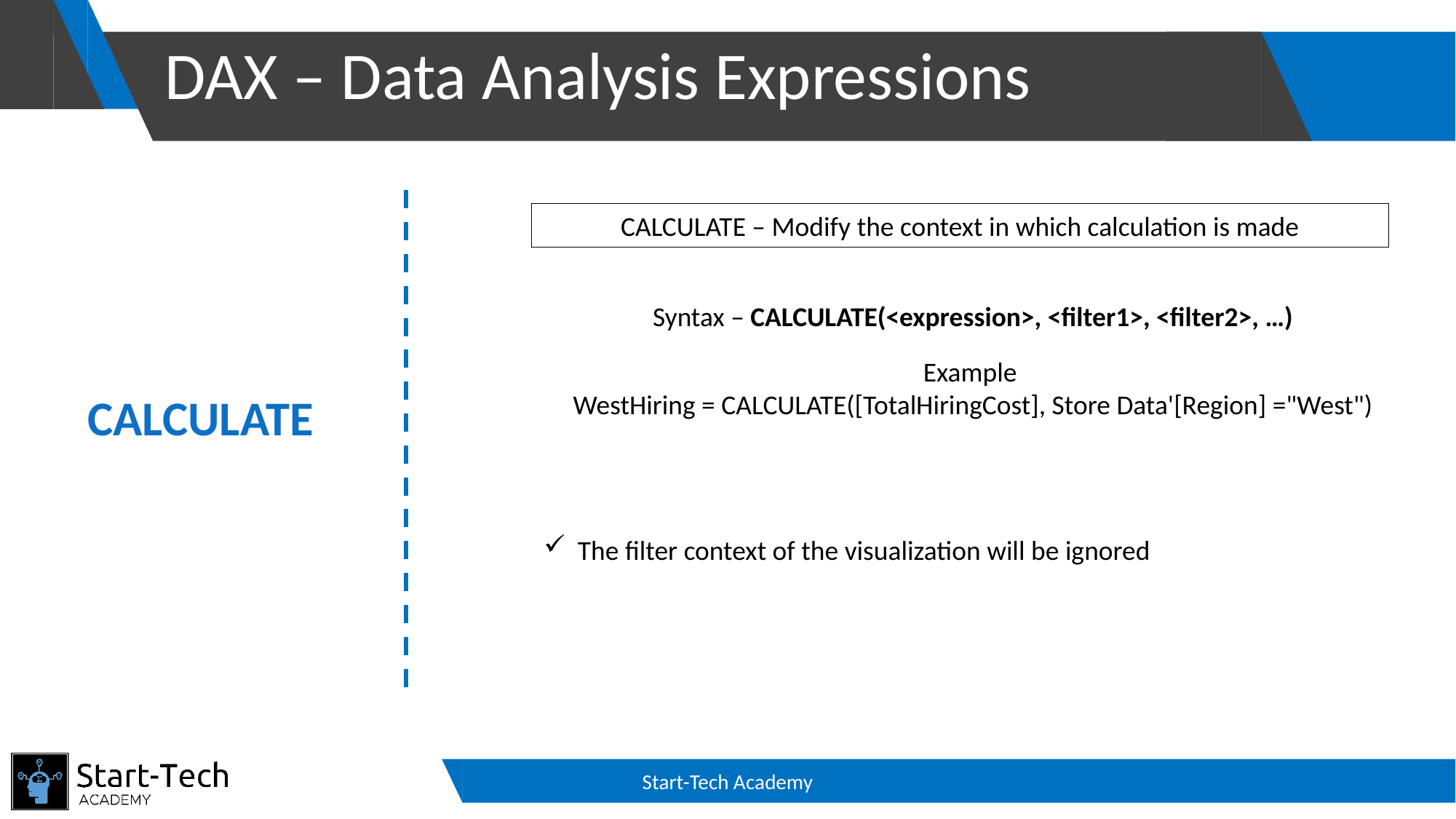

# DAX – Data Analysis Expressions
CALCULATE – Modify the context in which calculation is made
Syntax – CALCULATE(<expression>, <filter1>, <filter2>, …)
Example
WestHiring = CALCULATE([TotalHiringCost], Store Data'[Region] ="West")
CALCULATE
The filter context of the visualization will be ignored
Start-Tech Academy